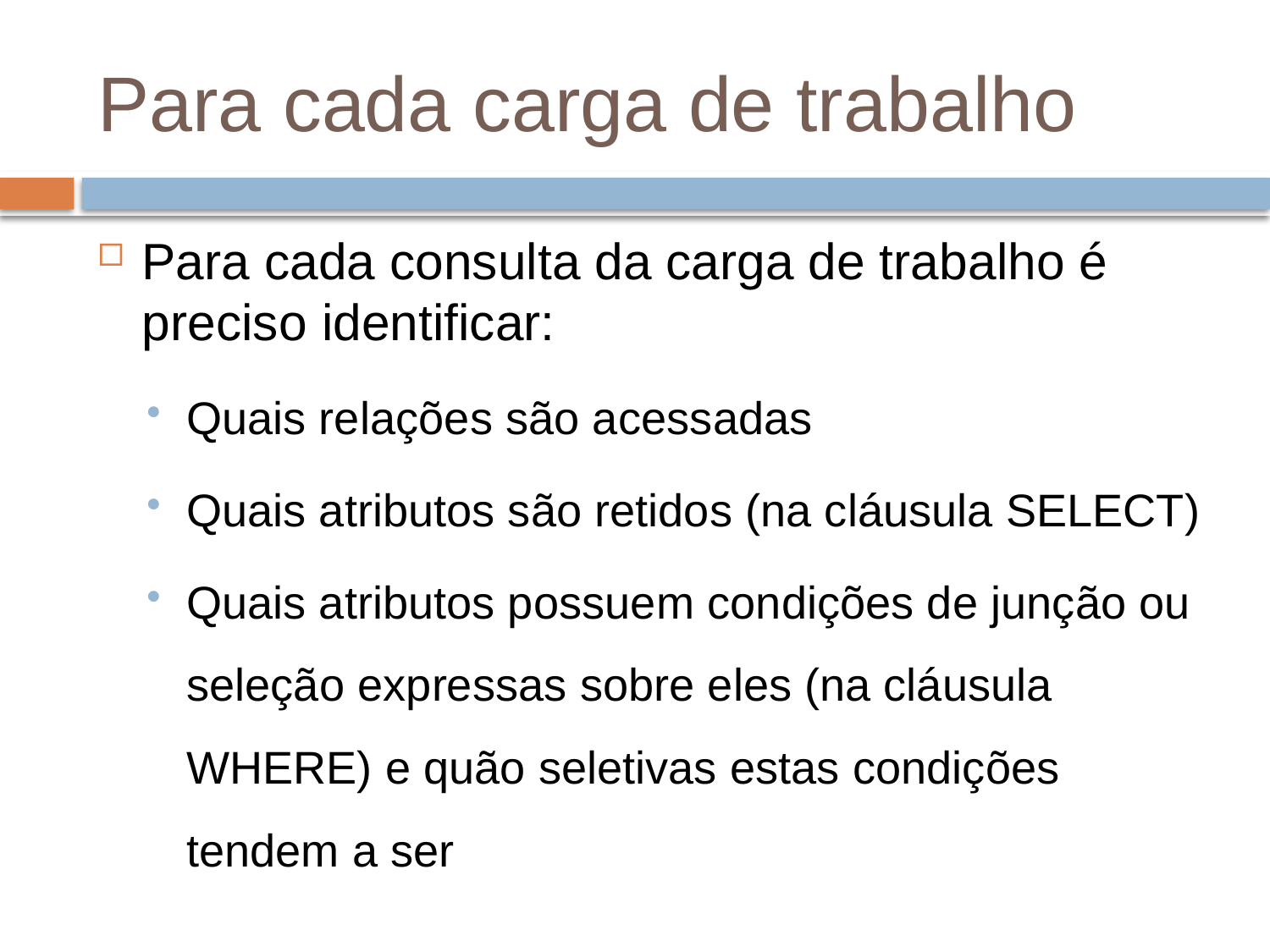

# Para cada carga de trabalho
Para cada consulta da carga de trabalho é preciso identificar:
Quais relações são acessadas
Quais atributos são retidos (na cláusula SELECT)
Quais atributos possuem condições de junção ou seleção expressas sobre eles (na cláusula WHERE) e quão seletivas estas condições tendem a ser